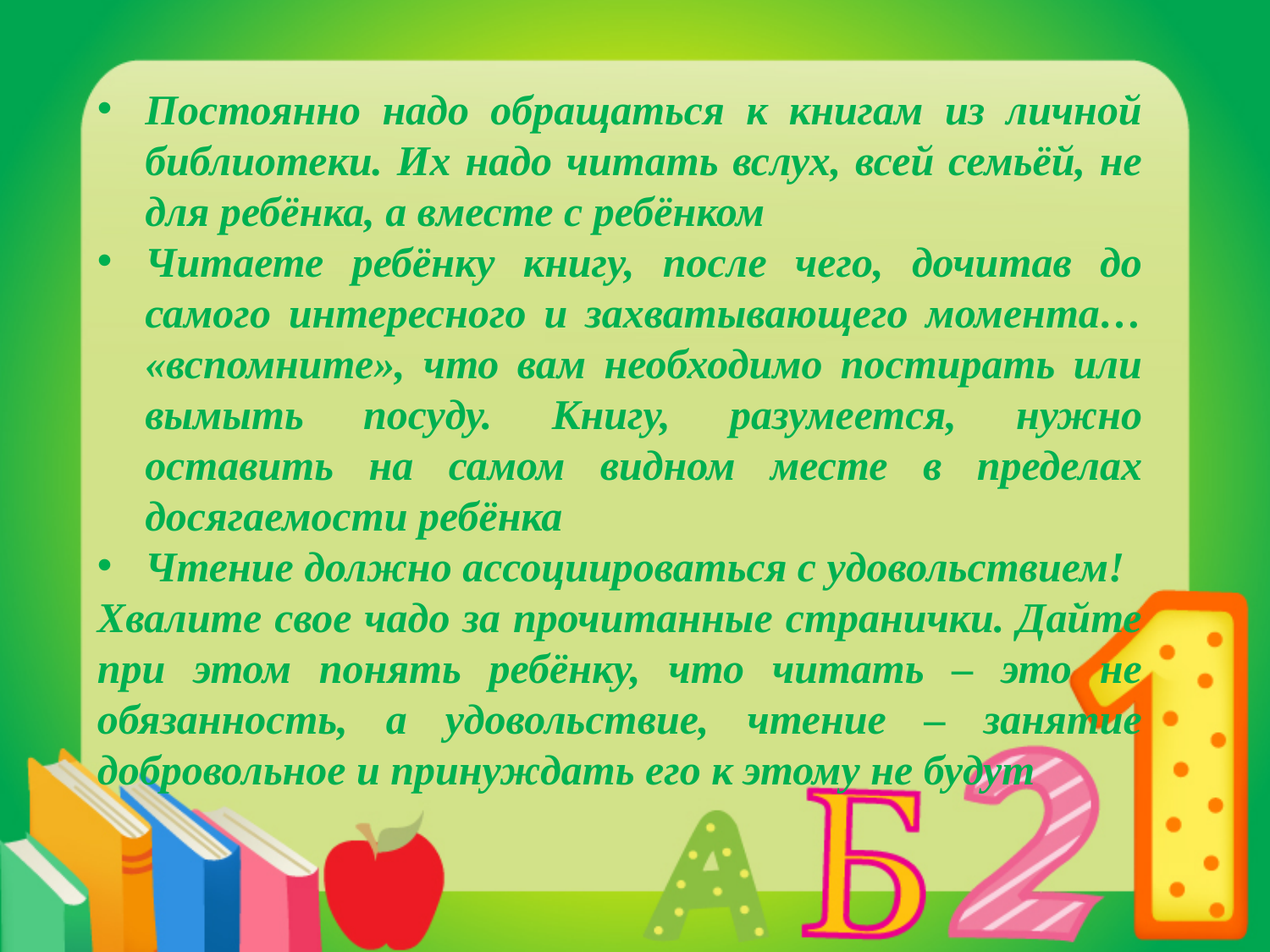

Постоянно надо обращаться к книгам из личной библиотеки. Их надо читать вслух, всей семьёй, не для ребёнка, а вместе с ребёнком
Читаете ребёнку книгу, после чего, дочитав до самого интересного и захватывающего момента… «вспомните», что вам необходимо постирать или вымыть посуду. Книгу, разумеется, нужно оставить на самом видном месте в пределах досягаемости ребёнка
Чтение должно ассоциироваться с удовольствием!
Хвалите свое чадо за прочитанные странички. Дайте при этом понять ребёнку, что читать – это не обязанность, а удовольствие, чтение – занятие добровольное и принуждать его к этому не будут